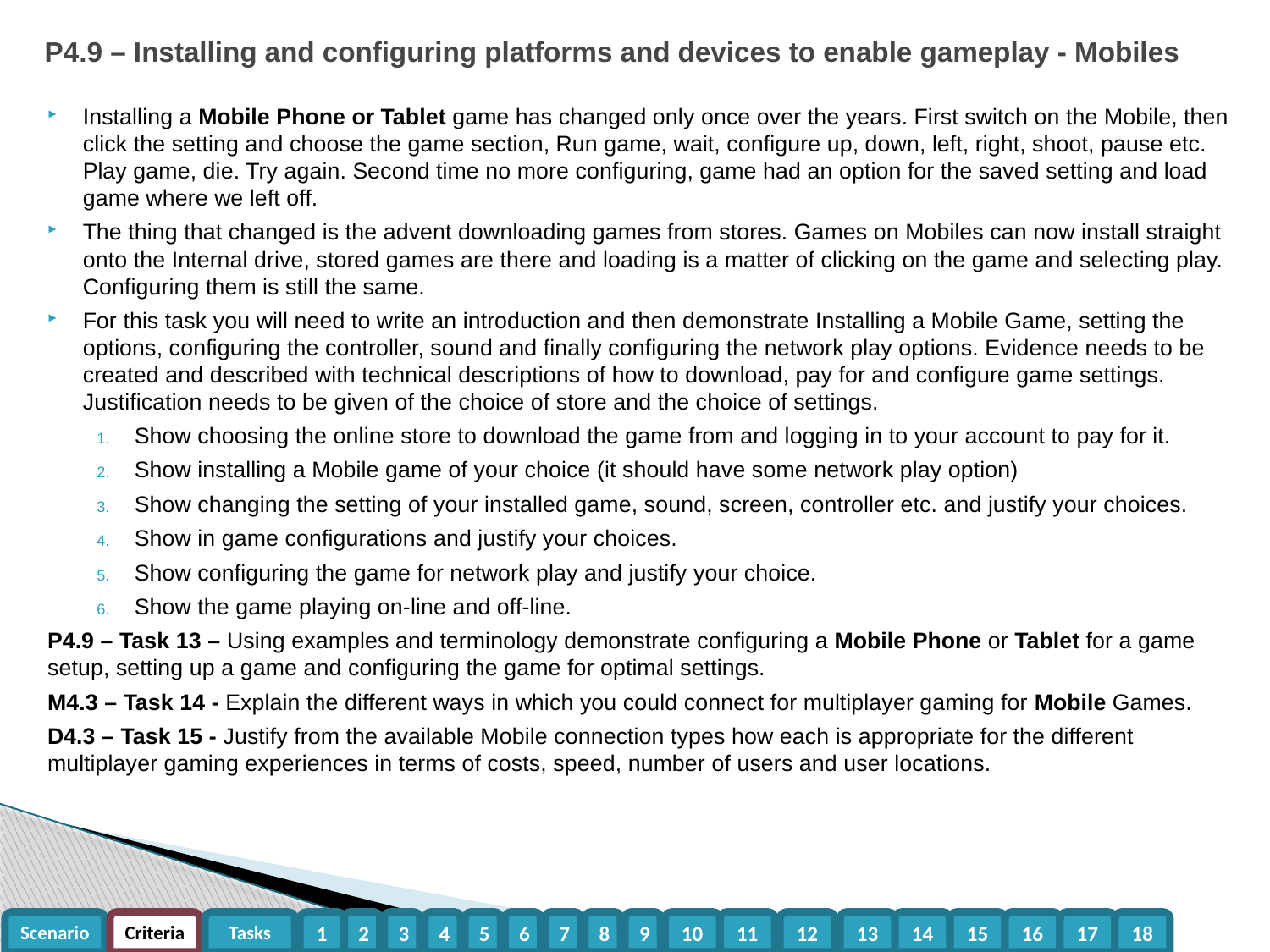

# P4.9 – Installing and configuring platforms and devices to enable gameplay - Mobiles
Installing a Mobile Phone or Tablet game has changed only once over the years. First switch on the Mobile, then click the setting and choose the game section, Run game, wait, configure up, down, left, right, shoot, pause etc. Play game, die. Try again. Second time no more configuring, game had an option for the saved setting and load game where we left off.
The thing that changed is the advent downloading games from stores. Games on Mobiles can now install straight onto the Internal drive, stored games are there and loading is a matter of clicking on the game and selecting play. Configuring them is still the same.
For this task you will need to write an introduction and then demonstrate Installing a Mobile Game, setting the options, configuring the controller, sound and finally configuring the network play options. Evidence needs to be created and described with technical descriptions of how to download, pay for and configure game settings. Justification needs to be given of the choice of store and the choice of settings.
Show choosing the online store to download the game from and logging in to your account to pay for it.
Show installing a Mobile game of your choice (it should have some network play option)
Show changing the setting of your installed game, sound, screen, controller etc. and justify your choices.
Show in game configurations and justify your choices.
Show configuring the game for network play and justify your choice.
Show the game playing on-line and off-line.
P4.9 – Task 13 – Using examples and terminology demonstrate configuring a Mobile Phone or Tablet for a game setup, setting up a game and configuring the game for optimal settings.
M4.3 – Task 14 - Explain the different ways in which you could connect for multiplayer gaming for Mobile Games.
D4.3 – Task 15 - Justify from the available Mobile connection types how each is appropriate for the different multiplayer gaming experiences in terms of costs, speed, number of users and user locations.